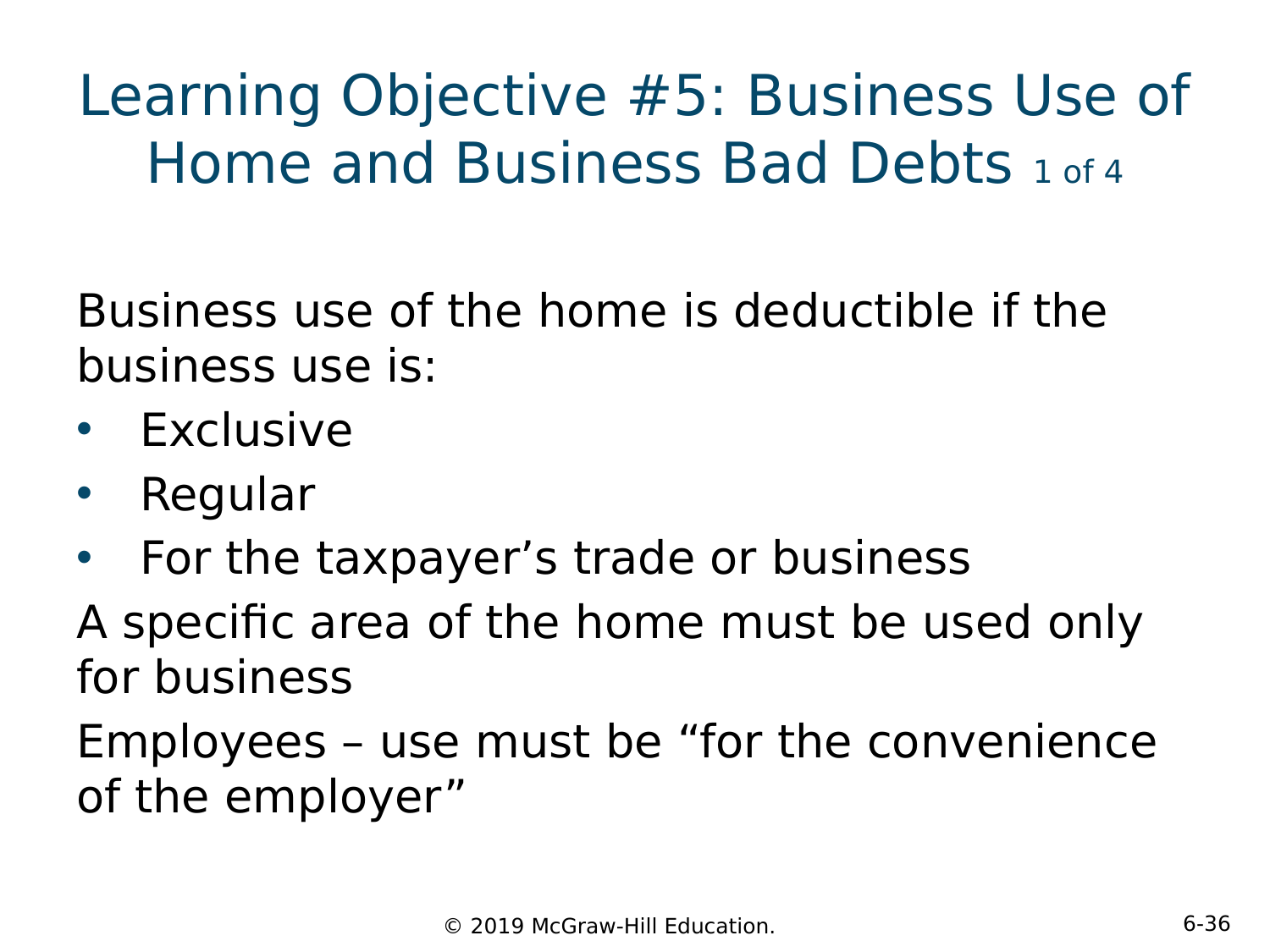

# Learning Objective #5: Business Use of Home and Business Bad Debts 1 of 4
Business use of the home is deductible if the business use is:
Exclusive
Regular
For the taxpayer’s trade or business
A specific area of the home must be used only for business
Employees – use must be “for the convenience of the employer”